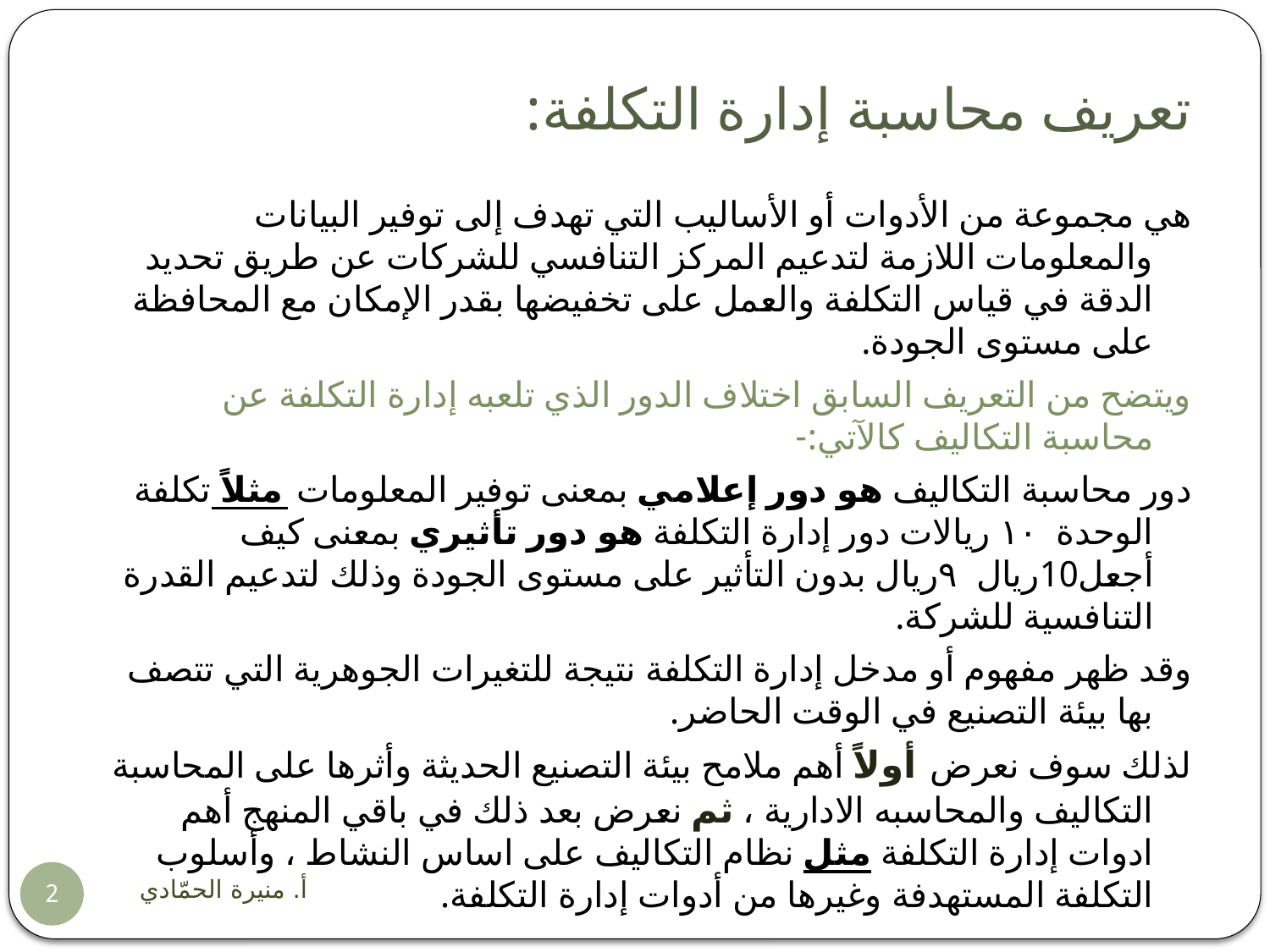

# تعريف محاسبة إدارة التكلفة:
هي مجموعة من الأدوات أو الأساليب التي تهدف إلى توفير البيانات والمعلومات اللازمة لتدعيم المركز التنافسي للشركات عن طريق تحديد الدقة في قياس التكلفة والعمل على تخفيضها بقدر الإمكان مع المحافظة على مستوى الجودة.
ويتضح من التعريف السابق اختلاف الدور الذي تلعبه إدارة التكلفة عن محاسبة التكاليف كالآتي:-
دور محاسبة التكاليف هو دور إعلامي بمعنى توفير المعلومات مثلاً تكلفة الوحدة  ١٠ ريالات دور إدارة التكلفة هو دور تأثيري بمعنى كيف أجعل10ريال  ٩ريال بدون التأثير على مستوى الجودة وذلك لتدعيم القدرة التنافسية للشركة.
وقد ظهر مفهوم أو مدخل إدارة التكلفة نتيجة للتغيرات الجوهرية التي تتصف بها بيئة التصنيع في الوقت الحاضر.
لذلك سوف نعرض أولاً أهم ملامح بيئة التصنيع الحديثة وأثرها على المحاسبة التكاليف والمحاسبه الادارية ، ثم نعرض بعد ذلك في باقي المنهج أهم ادوات إدارة التكلفة مثل نظام التكاليف على اساس النشاط ، وأسلوب التكلفة المستهدفة وغيرها من أدوات إدارة التكلفة.

أ. منيرة الحمّادي
2